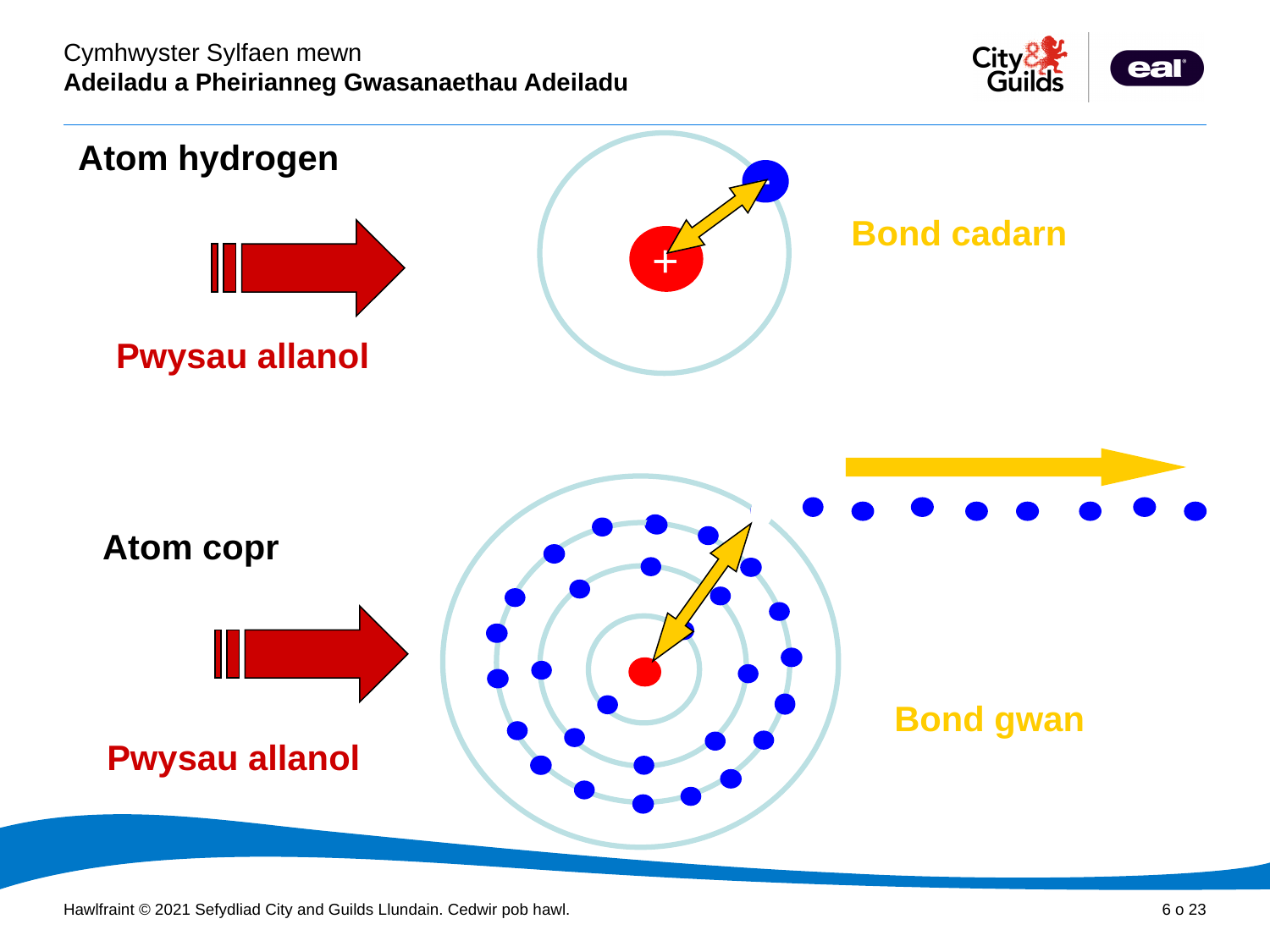

Atom hydrogen

-
+

Bond cadarn

Pwysau allanol

-

Atom copr
+

Bond gwan

Pwysau allanol